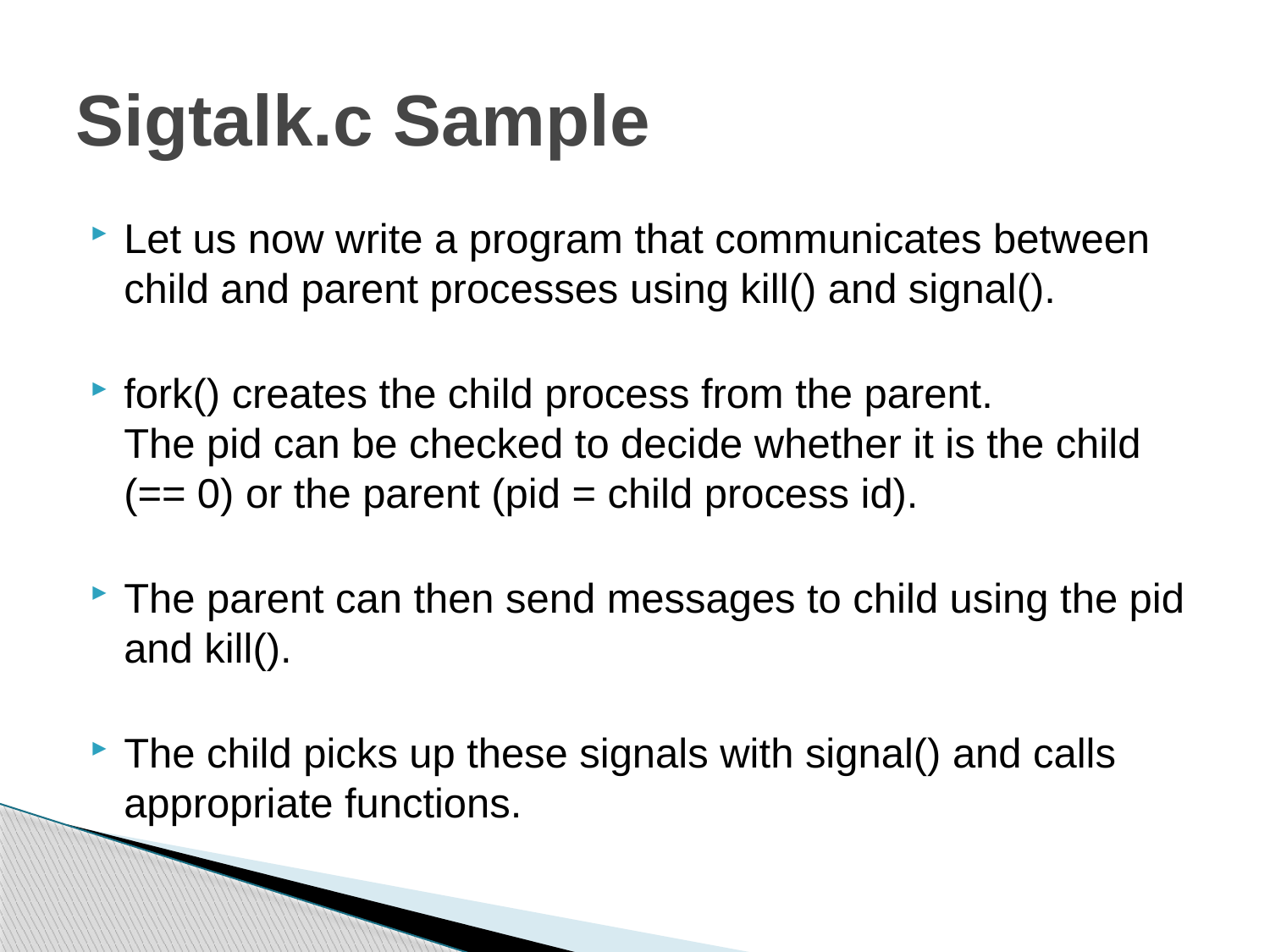

# Sigtalk.c Sample
Let us now write a program that communicates between child and parent processes using kill() and signal().
fork() creates the child process from the parent. The pid can be checked to decide whether it is the child (== 0) or the parent (pid = child process id).
The parent can then send messages to child using the pid and kill().
The child picks up these signals with signal() and calls appropriate functions.